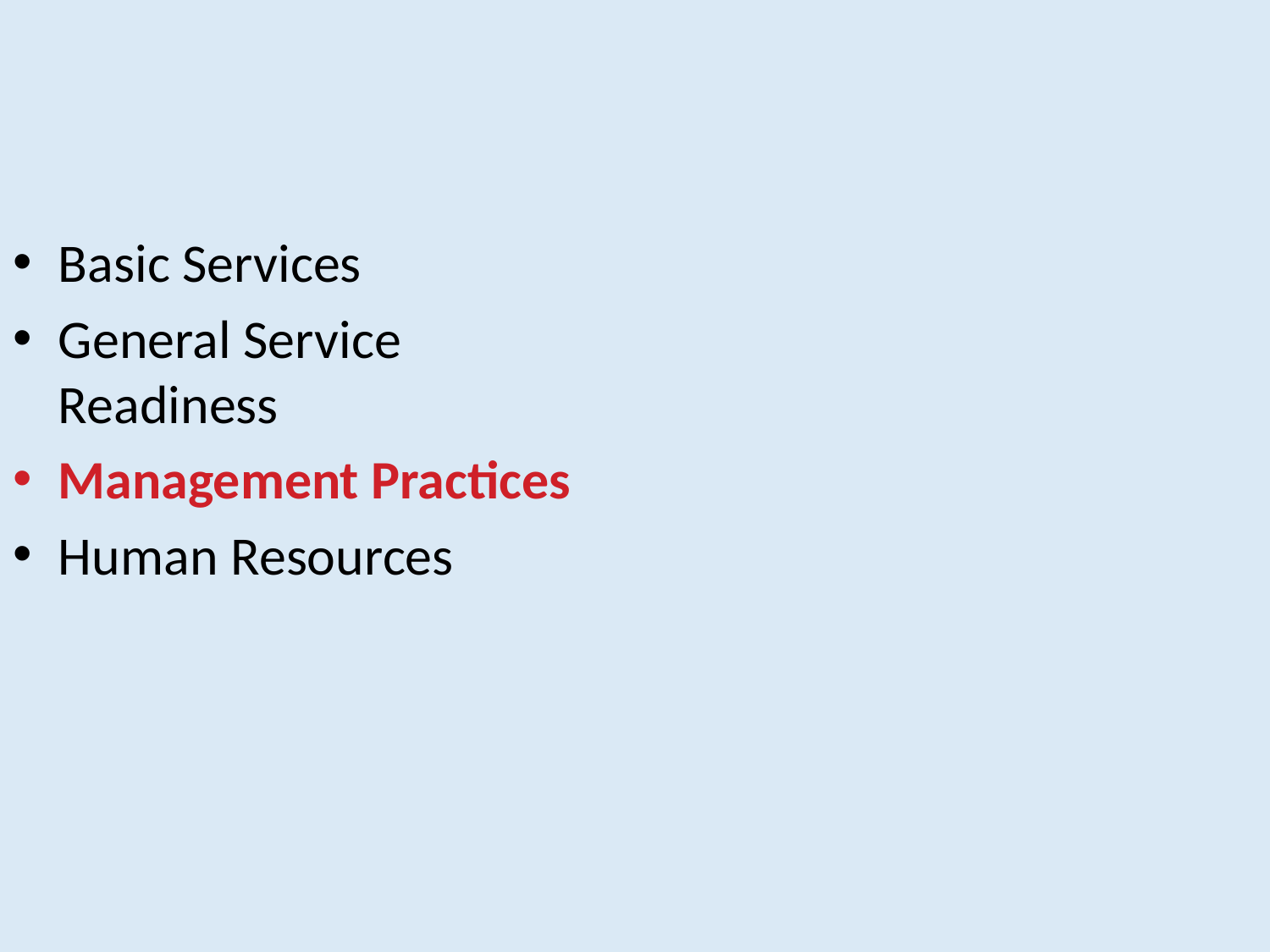

Basic Services
General Service Readiness
Management Practices
Human Resources